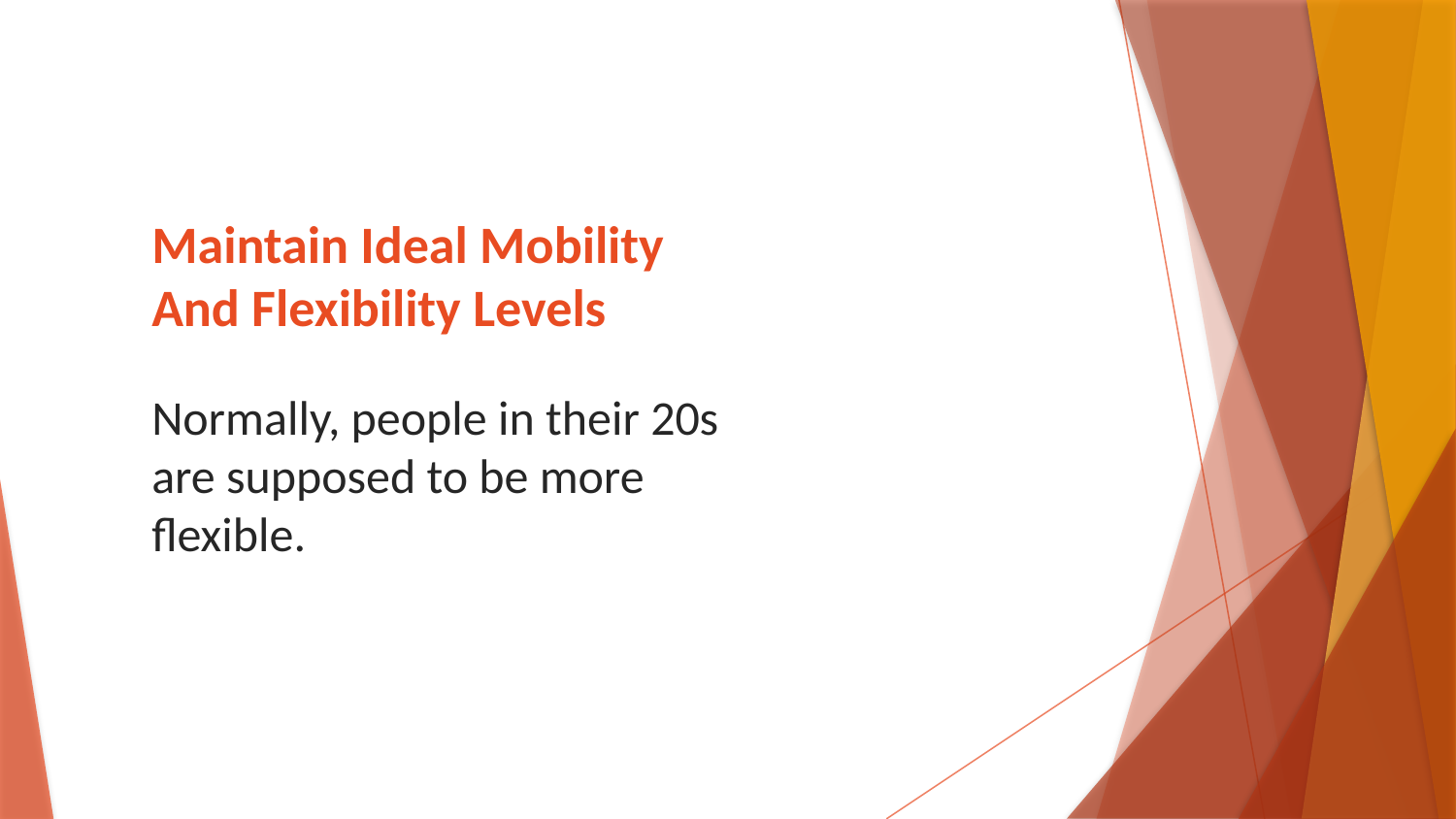

# Maintain Ideal Mobility And Flexibility Levels
Normally, people in their 20s are supposed to be more flexible.